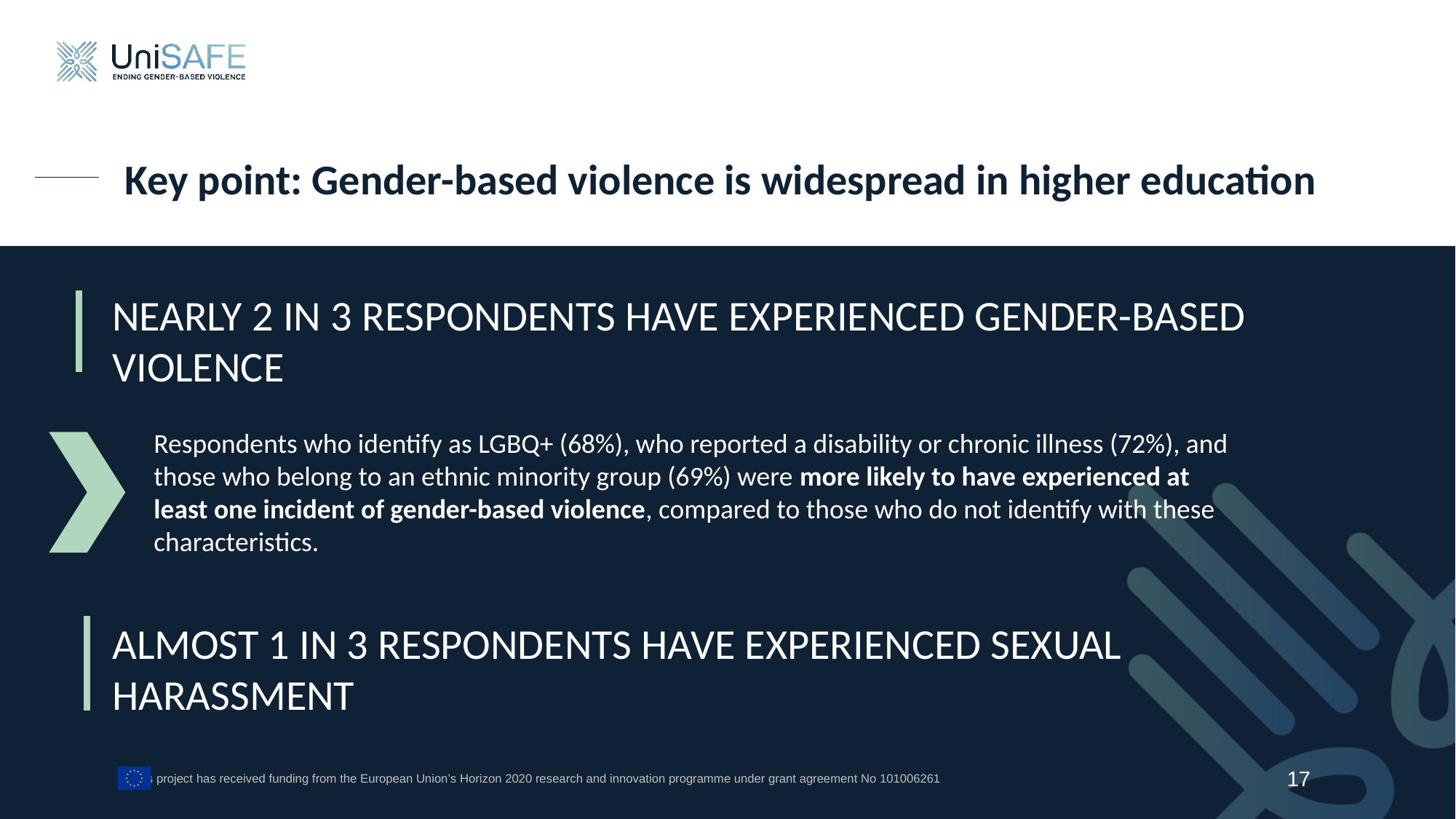

# Key point: Gender-based violence is widespread in higher education
NEARLY 2 IN 3 RESPONDENTS HAVE EXPERIENCED GENDER-BASED VIOLENCE
Respondents who identify as LGBQ+ (68%), who reported a disability or chronic illness (72%), and those who belong to an ethnic minority group (69%) were more likely to have experienced at least one incident of gender-based violence, compared to those who do not identify with these characteristics.

ALMOST 1 IN 3 RESPONDENTS HAVE EXPERIENCED SEXUAL HARASSMENT